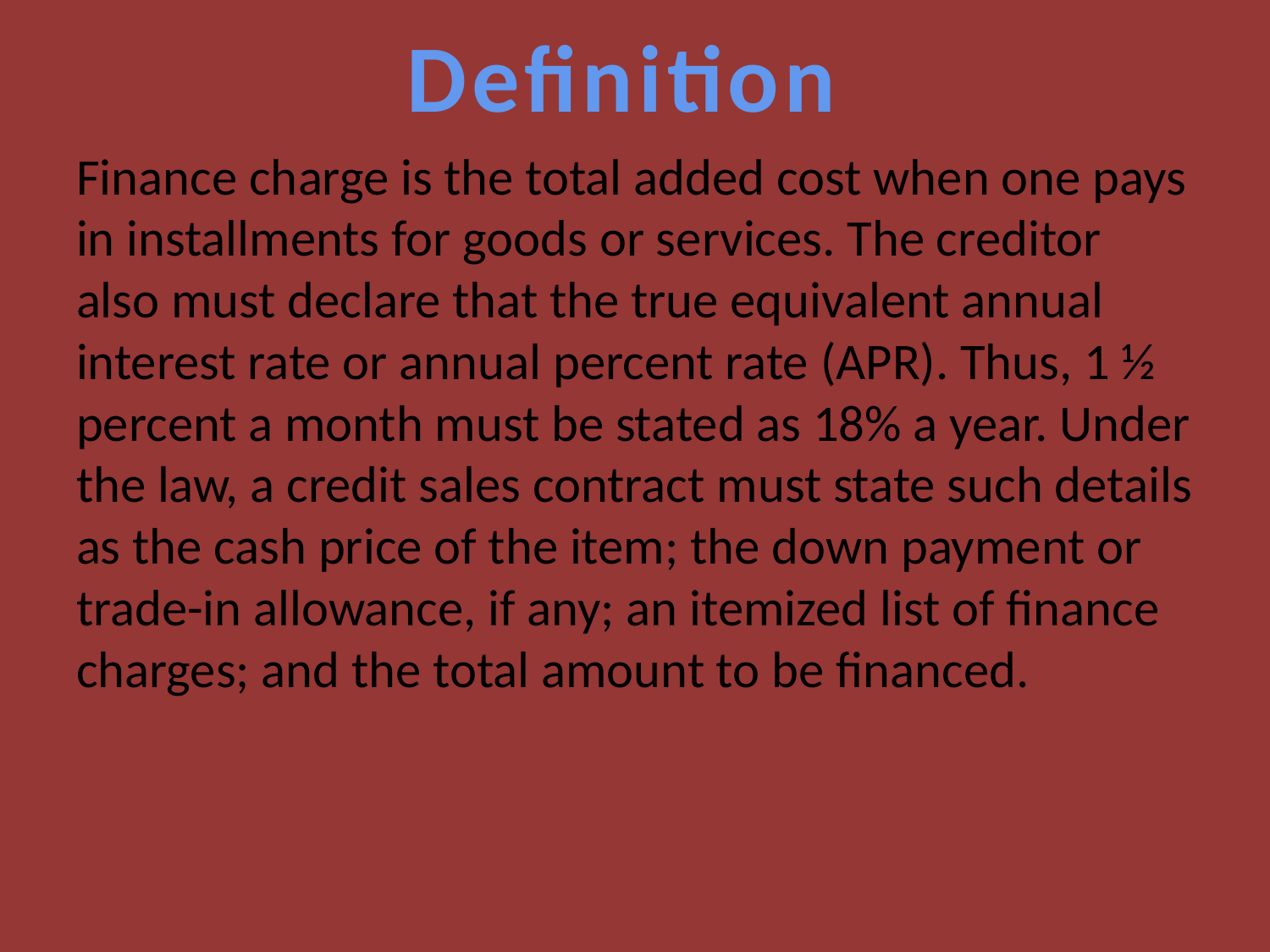

Definition
Finance charge is the total added cost when one pays in installments for goods or services. The creditor also must declare that the true equivalent annual interest rate or annual percent rate (APR). Thus, 1 ½ percent a month must be stated as 18% a year. Under the law, a credit sales contract must state such details as the cash price of the item; the down payment or trade-in allowance, if any; an itemized list of finance charges; and the total amount to be financed.